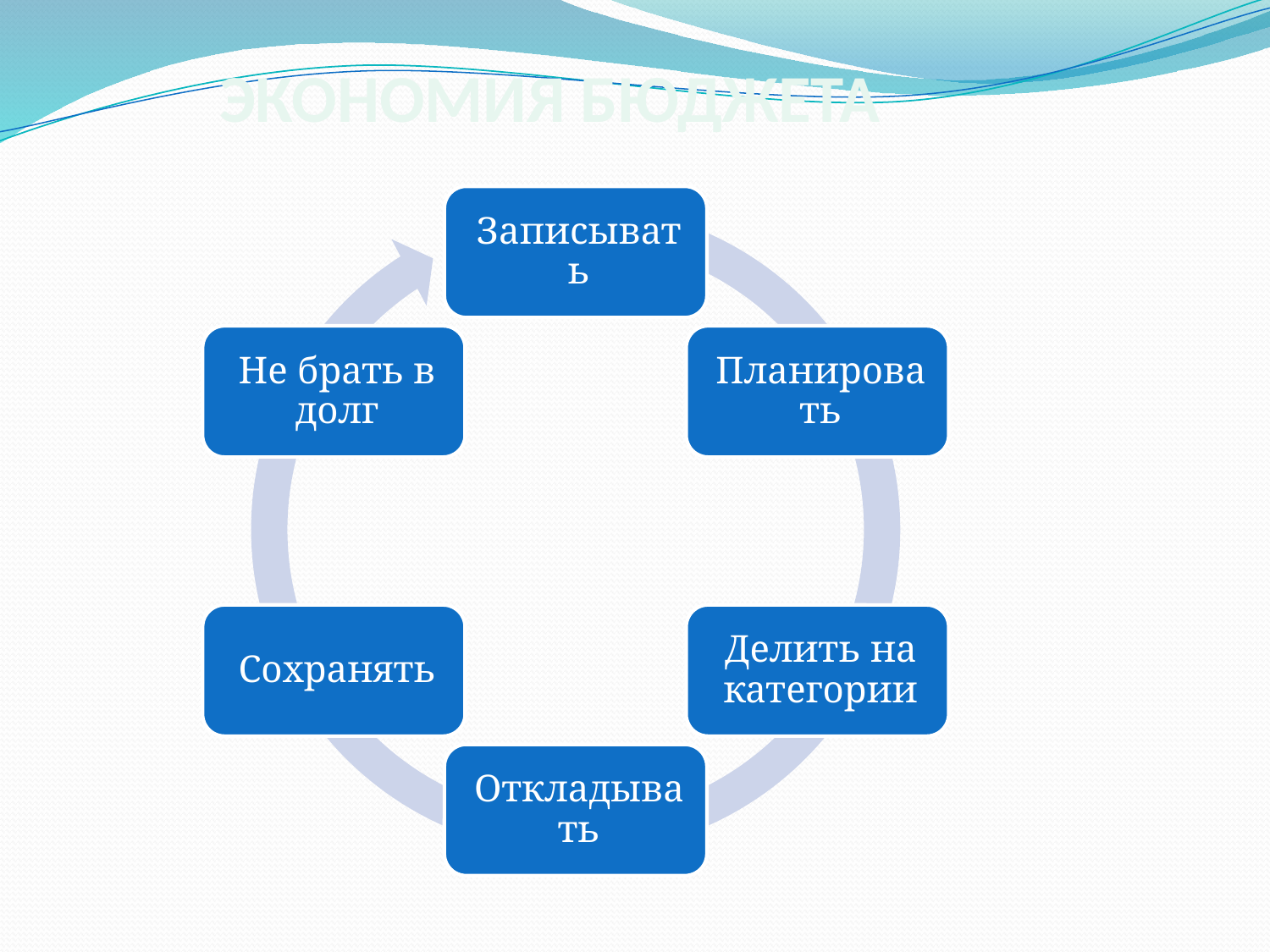

Экономия бюджета
Записывать
Планировать
Делить на категории
Откладывать
Сохранять
Не брать в долг